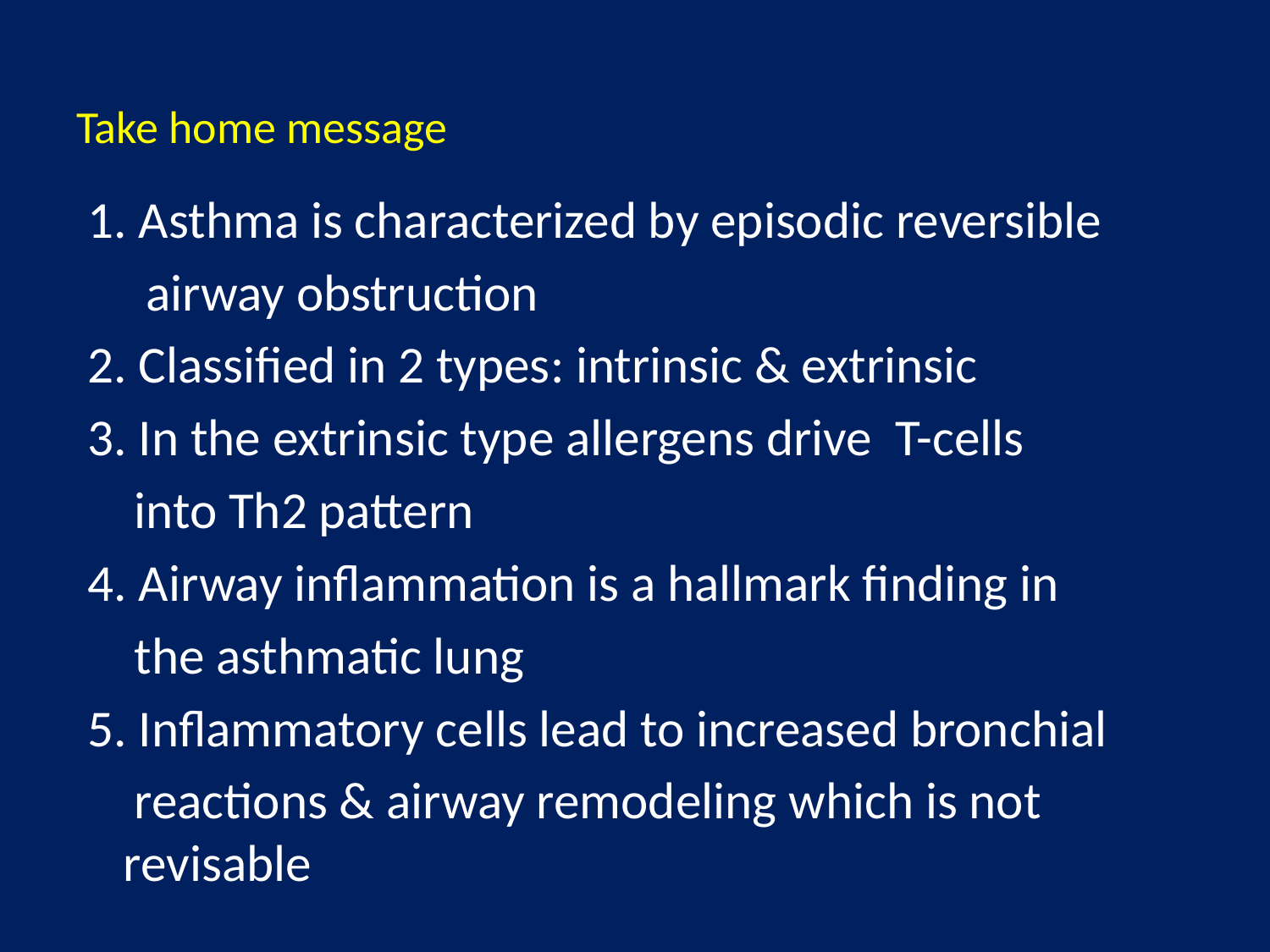

# Take home message
 1. Asthma is characterized by episodic reversible
      airway obstruction
 2. Classified in 2 types: intrinsic & extrinsic
 3. In the extrinsic type allergens drive  T-cells
     into Th2 pattern
 4. Airway inflammation is a hallmark finding in
     the asthmatic lung
 5. Inflammatory cells lead to increased bronchial
     reactions & airway remodeling which is not revisable